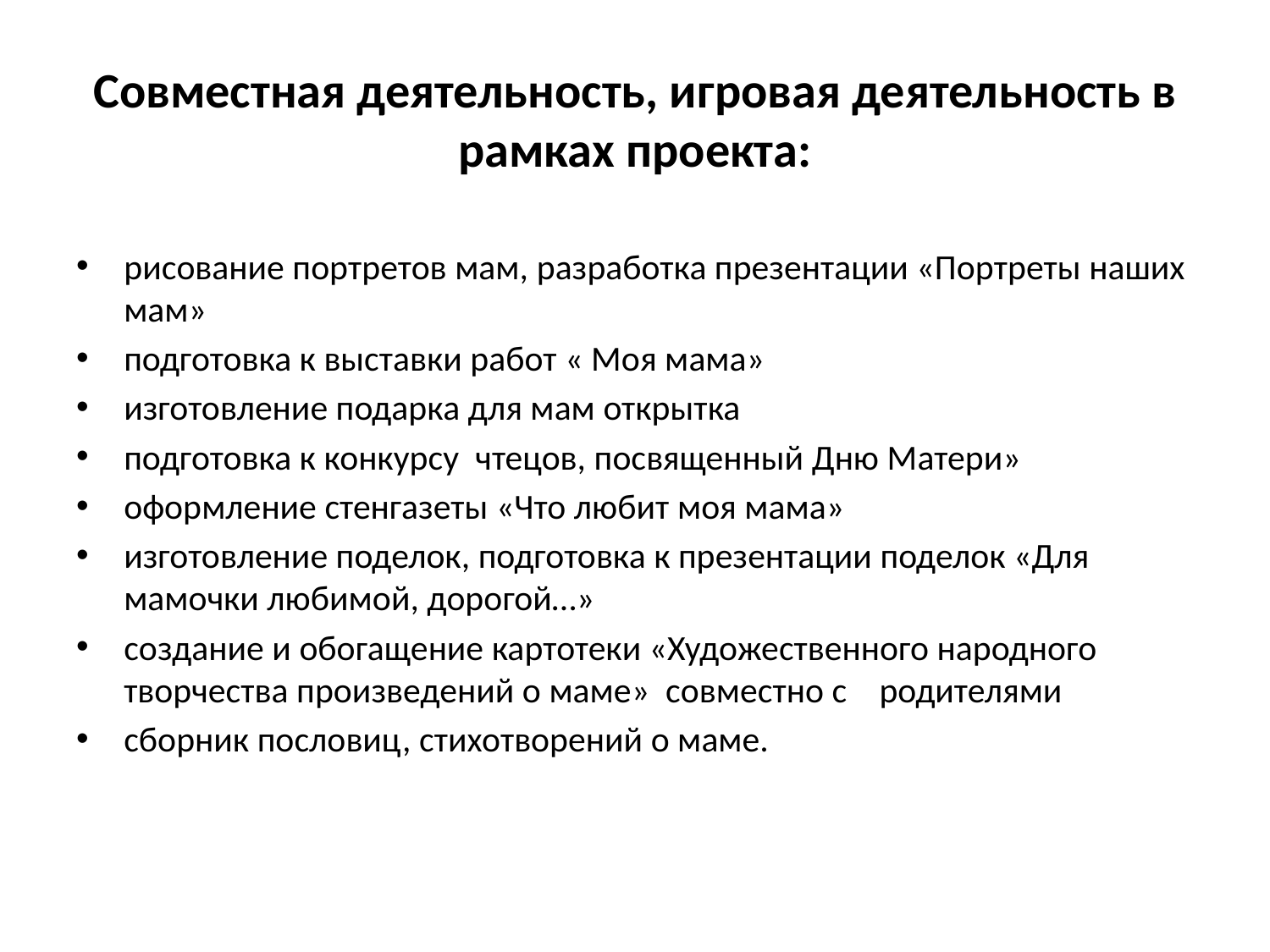

# Совместная деятельность, игровая деятельность в рамках проекта:

рисование портретов мам, разработка презентации «Портреты наших мам»
подготовка к выставки работ « Моя мама»
изготовление подарка для мам открытка
подготовка к конкурсу  чтецов, посвященный Дню Матери»
оформление стенгазеты «Что любит моя мама»
изготовление поделок, подготовка к презентации поделок «Для мамочки любимой, дорогой…»
создание и обогащение картотеки «Художественного народного творчества произведений о маме»  совместно с    родителями
сборник пословиц, стихотворений о маме.